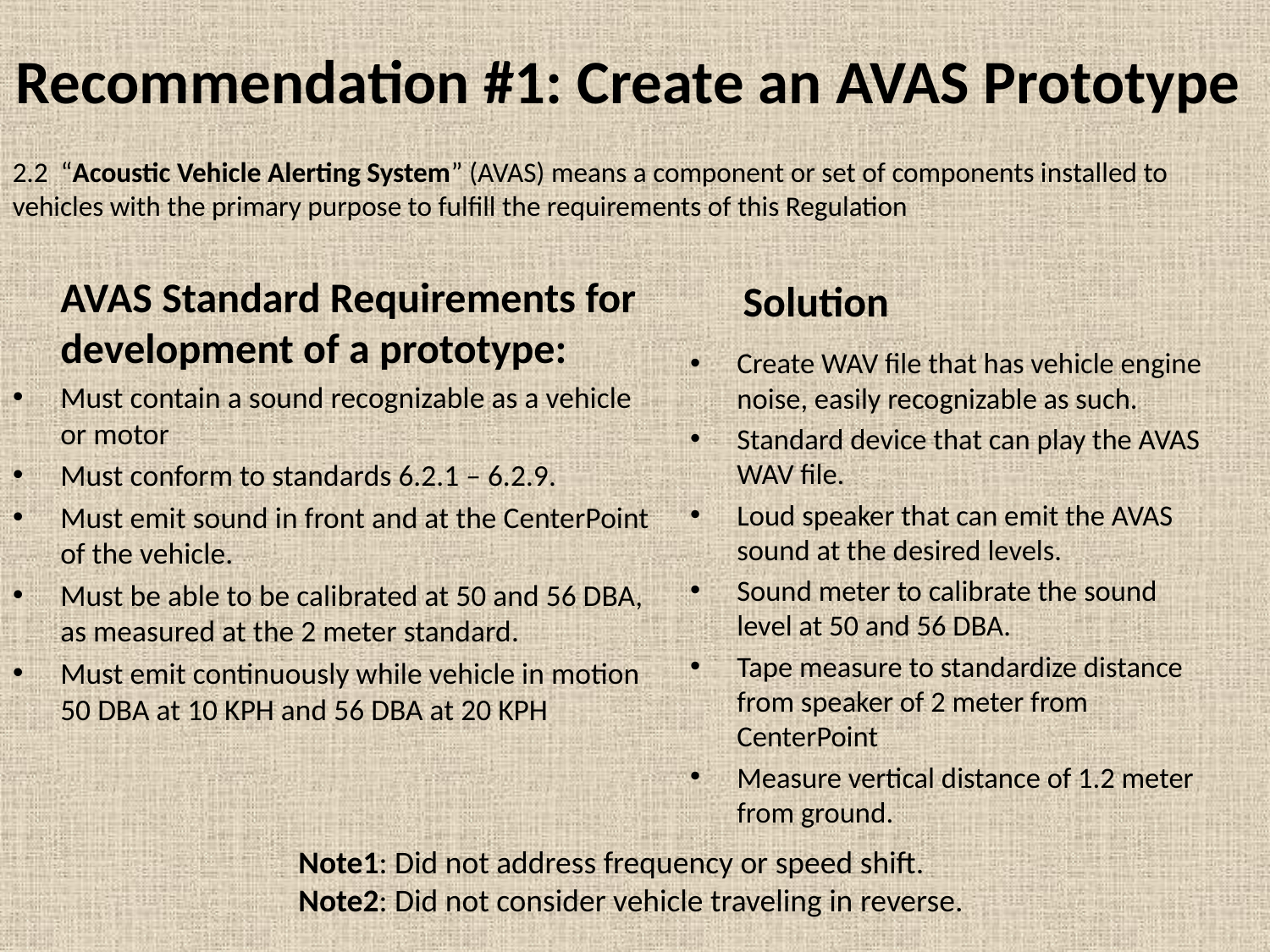

# Recommendation #1: Create an AVAS Prototype
2.2  “Acoustic Vehicle Alerting System” (AVAS) means a component or set of components installed to vehicles with the primary purpose to fulfill the requirements of this Regulation
Solution
	AVAS Standard Requirements for development of a prototype:
Must contain a sound recognizable as a vehicle or motor
Must conform to standards 6.2.1 – 6.2.9.
Must emit sound in front and at the CenterPoint of the vehicle.
Must be able to be calibrated at 50 and 56 DBA, as measured at the 2 meter standard.
Must emit continuously while vehicle in motion 50 DBA at 10 KPH and 56 DBA at 20 KPH
Create WAV file that has vehicle engine noise, easily recognizable as such.
Standard device that can play the AVAS WAV file.
Loud speaker that can emit the AVAS sound at the desired levels.
Sound meter to calibrate the sound level at 50 and 56 DBA.
Tape measure to standardize distance from speaker of 2 meter from CenterPoint
Measure vertical distance of 1.2 meter from ground.

Note1: Did not address frequency or speed shift.
Note2: Did not consider vehicle traveling in reverse.